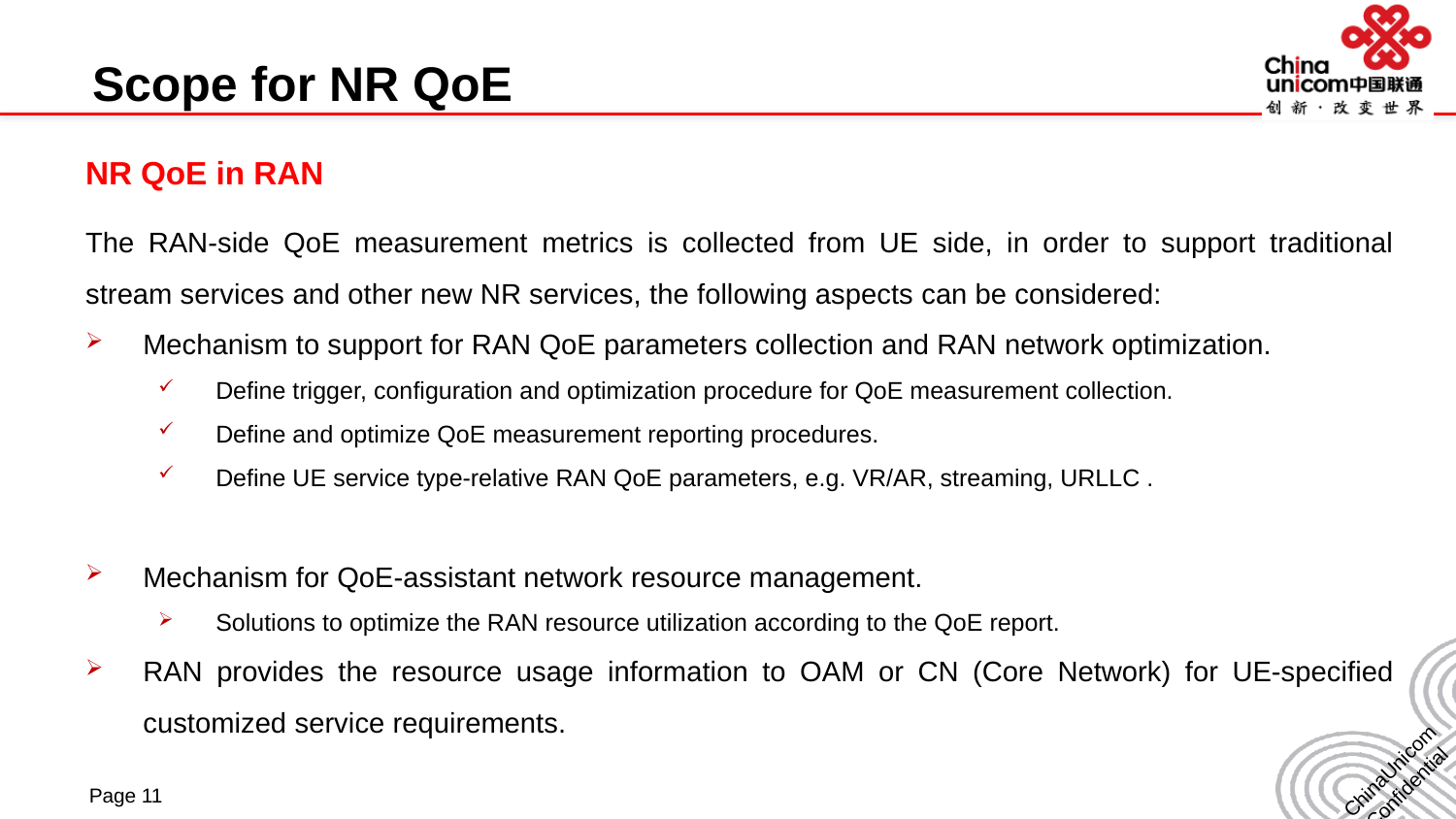

Scope for NR QoE
NR QoE in RAN
The RAN-side QoE measurement metrics is collected from UE side, in order to support traditional stream services and other new NR services, the following aspects can be considered:
Mechanism to support for RAN QoE parameters collection and RAN network optimization.
Define trigger, configuration and optimization procedure for QoE measurement collection.
Define and optimize QoE measurement reporting procedures.
Define UE service type-relative RAN QoE parameters, e.g. VR/AR, streaming, URLLC .

Mechanism for QoE-assistant network resource management.
Solutions to optimize the RAN resource utilization according to the QoE report.
RAN provides the resource usage information to OAM or CN (Core Network) for UE-specified customized service requirements.
Page 11